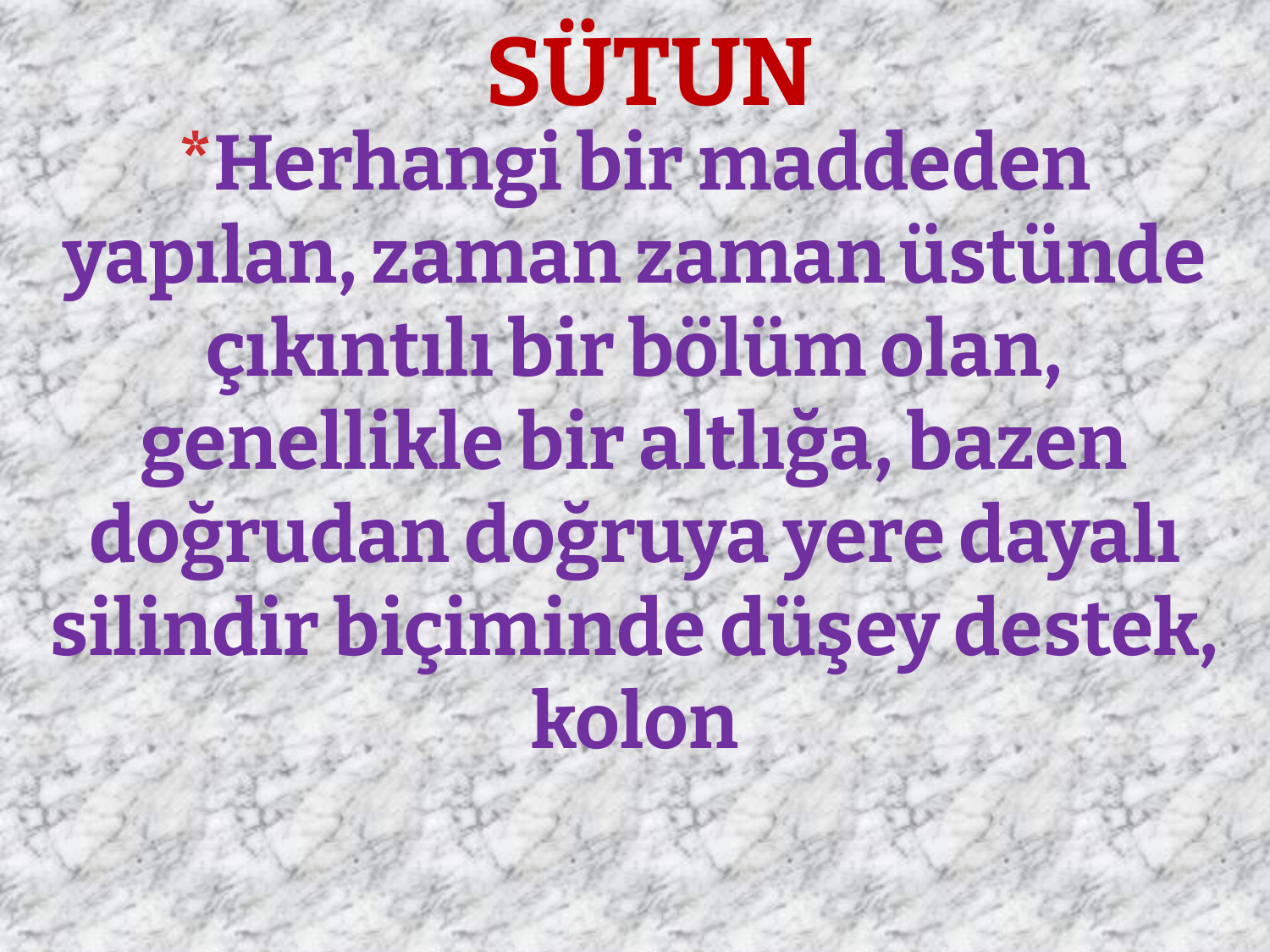

SÜTUN
*Herhangi bir maddeden yapılan, zaman zaman üstünde çıkıntılı bir bölüm olan, genellikle bir altlığa, bazen doğrudan doğruya yere dayalı silindir biçiminde düşey destek, kolon